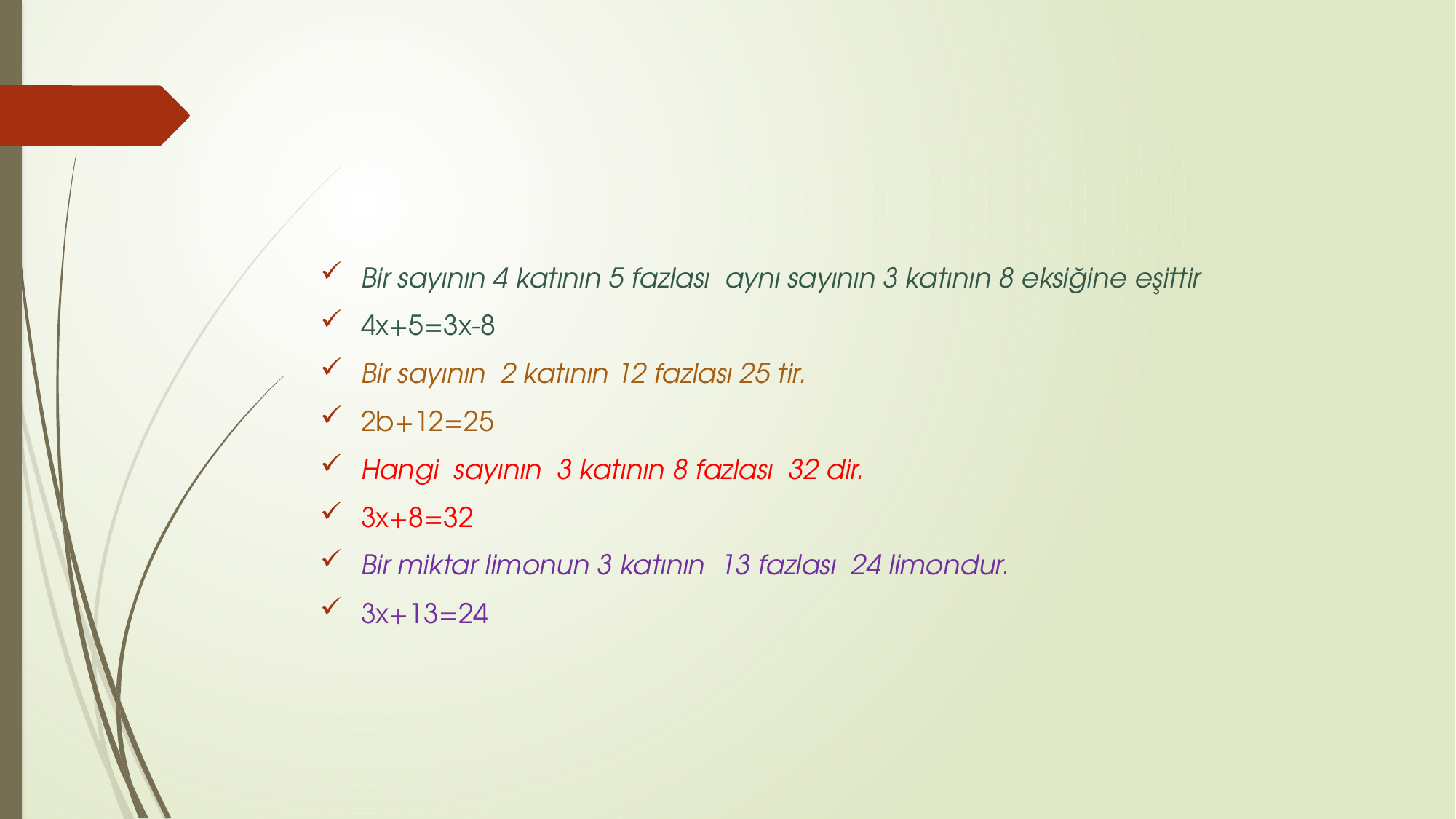

#
Bir sayının 4 katının 5 fazlası  aynı sayının 3 katının 8 eksiğine eşittir
4x+5=3x-8
Bir sayının  2 katının 12 fazlası 25 tir.
2b+12=25
Hangi  sayının  3 katının 8 fazlası  32 dir.
3x+8=32
Bir miktar limonun 3 katının  13 fazlası  24 limondur.
3x+13=24